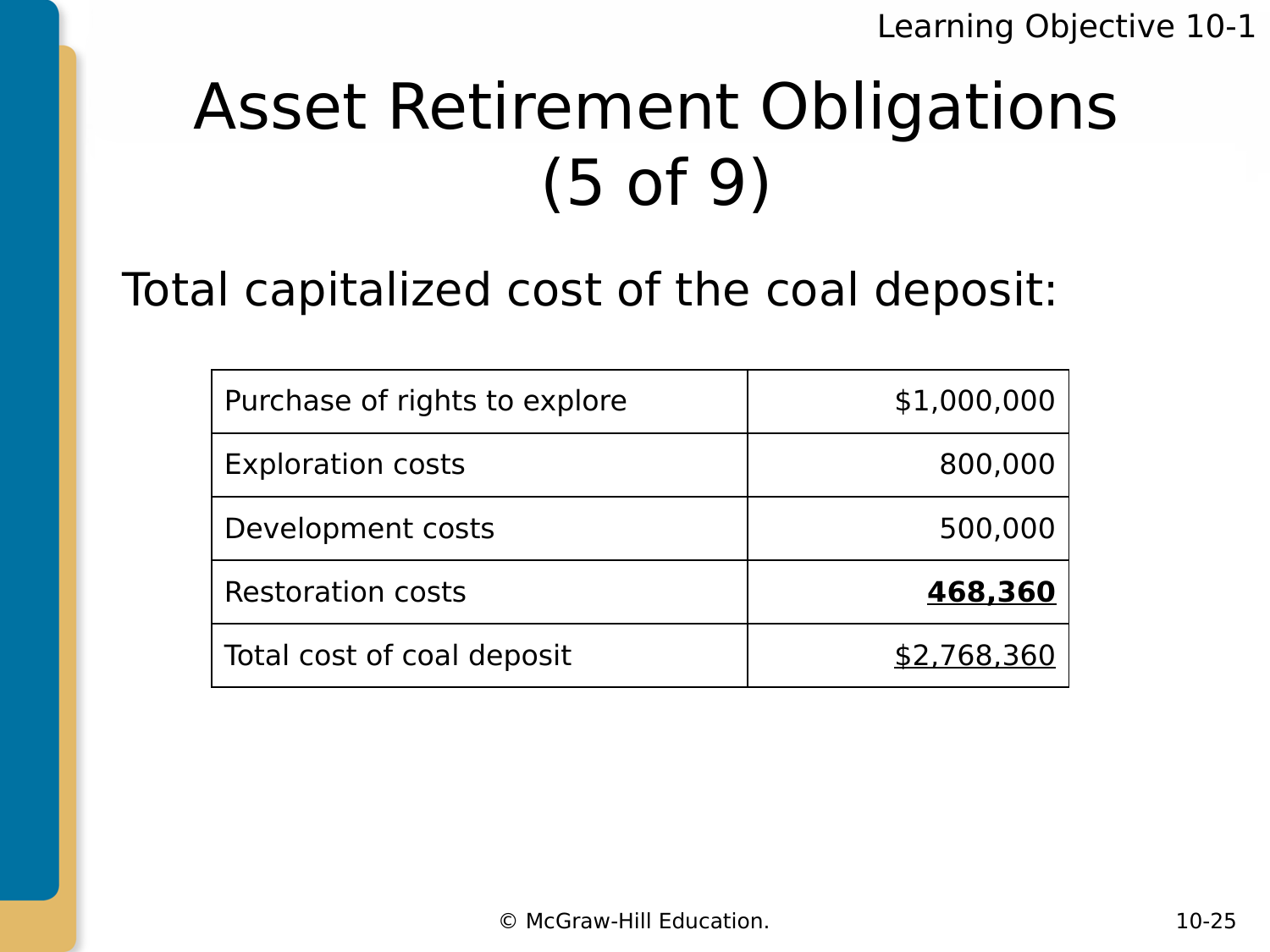

Learning Objective 10-1
# Asset Retirement Obligations (5 of 9)
Total capitalized cost of the coal deposit:
| Purchase of rights to explore | $1,000,000 |
| --- | --- |
| Exploration costs | 800,000 |
| Development costs | 500,000 |
| Restoration costs | 468,360 |
| Total cost of coal deposit | $2,768,360 |